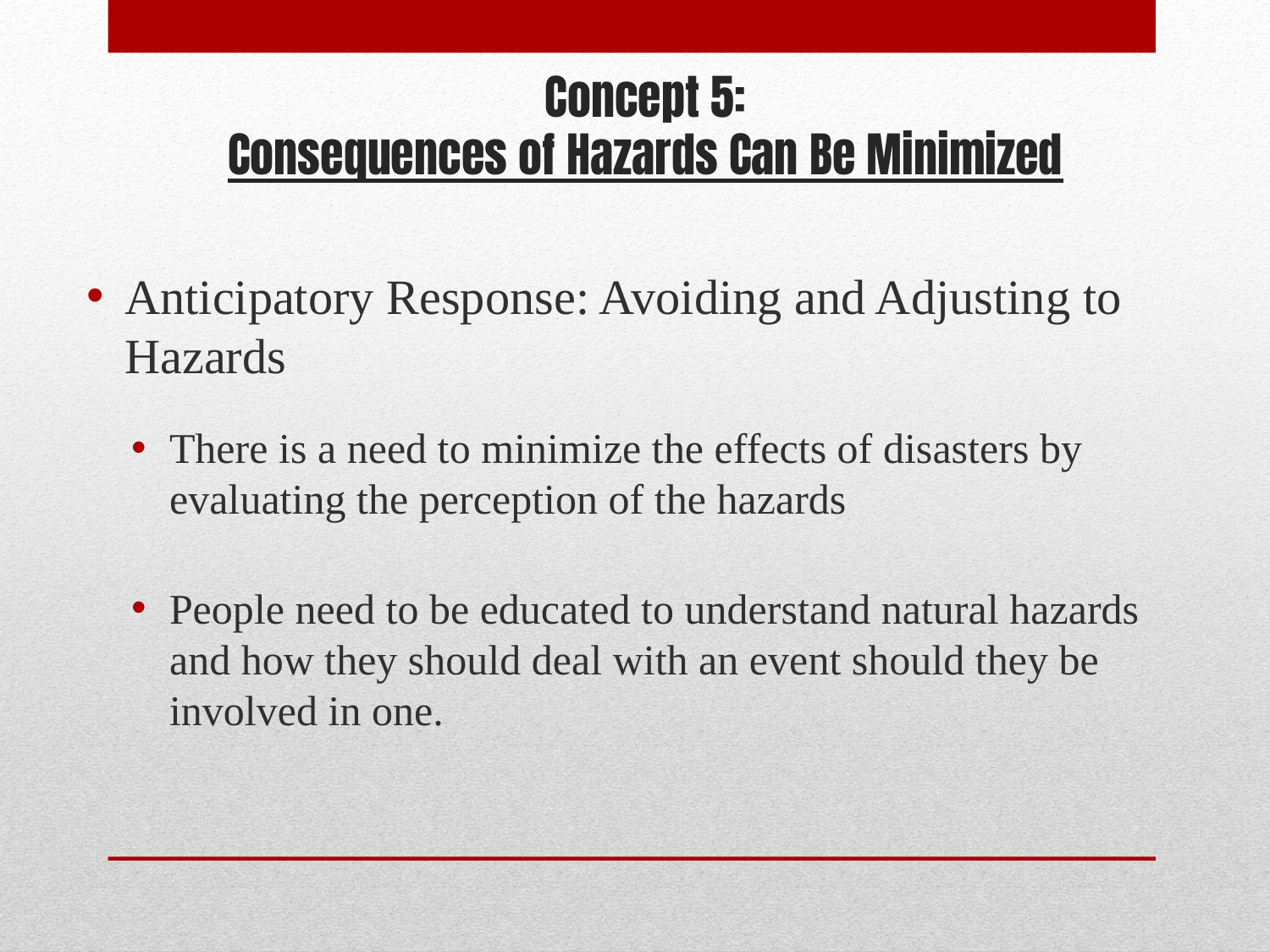

# Concept 5: Consequences of Hazards Can Be Minimized
Anticipatory Response: Avoiding and Adjusting to Hazards

There is a need to minimize the effects of disasters by evaluating the perception of the hazards

People need to be educated to understand natural hazards and how they should deal with an event should they be involved in one.